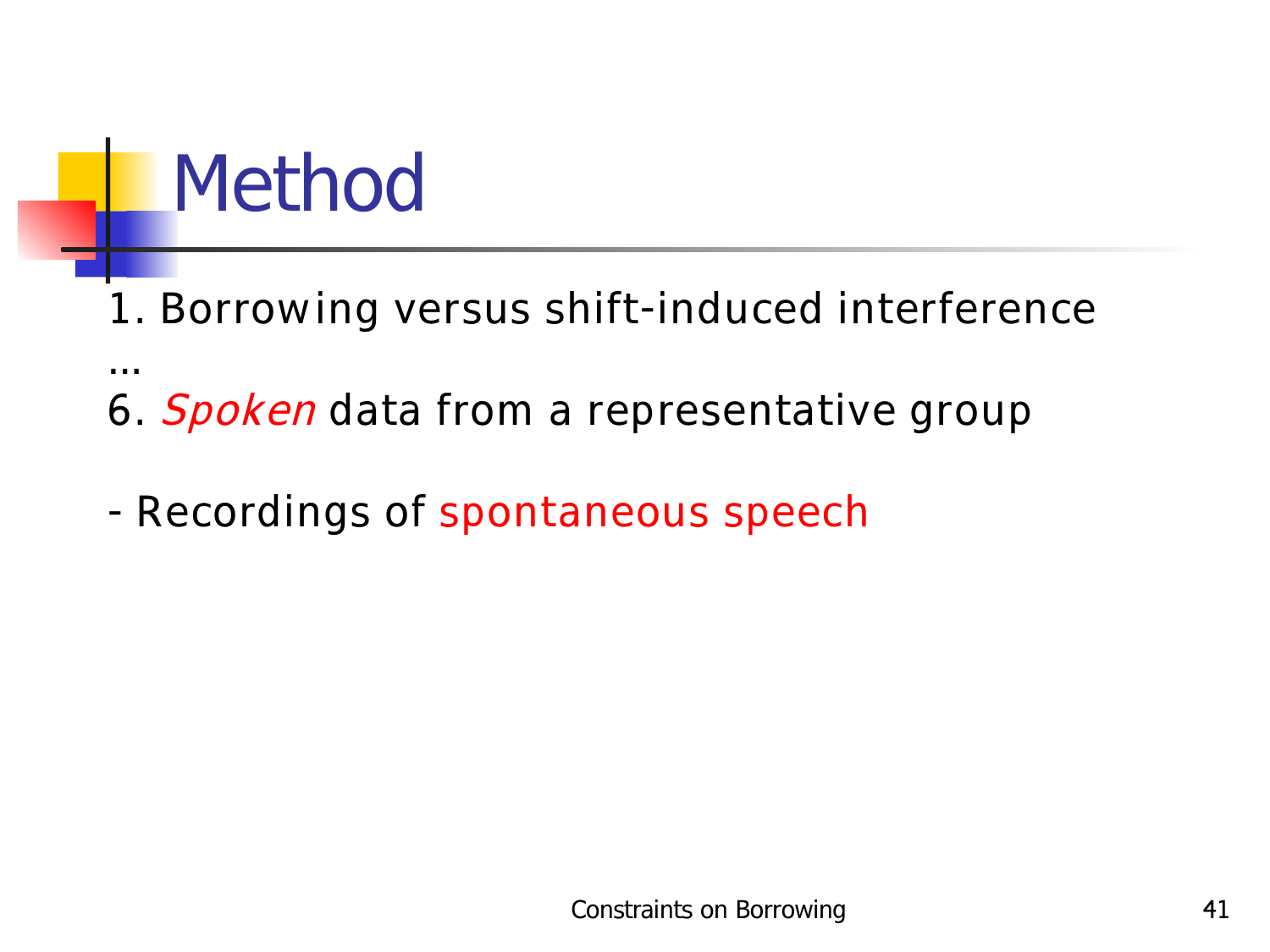

# Method
1. Borrowing versus shift-induced interference
…
6. Spoken data from a representative group

- Recordings of spontaneous speech
Constraints on Borrowing
41